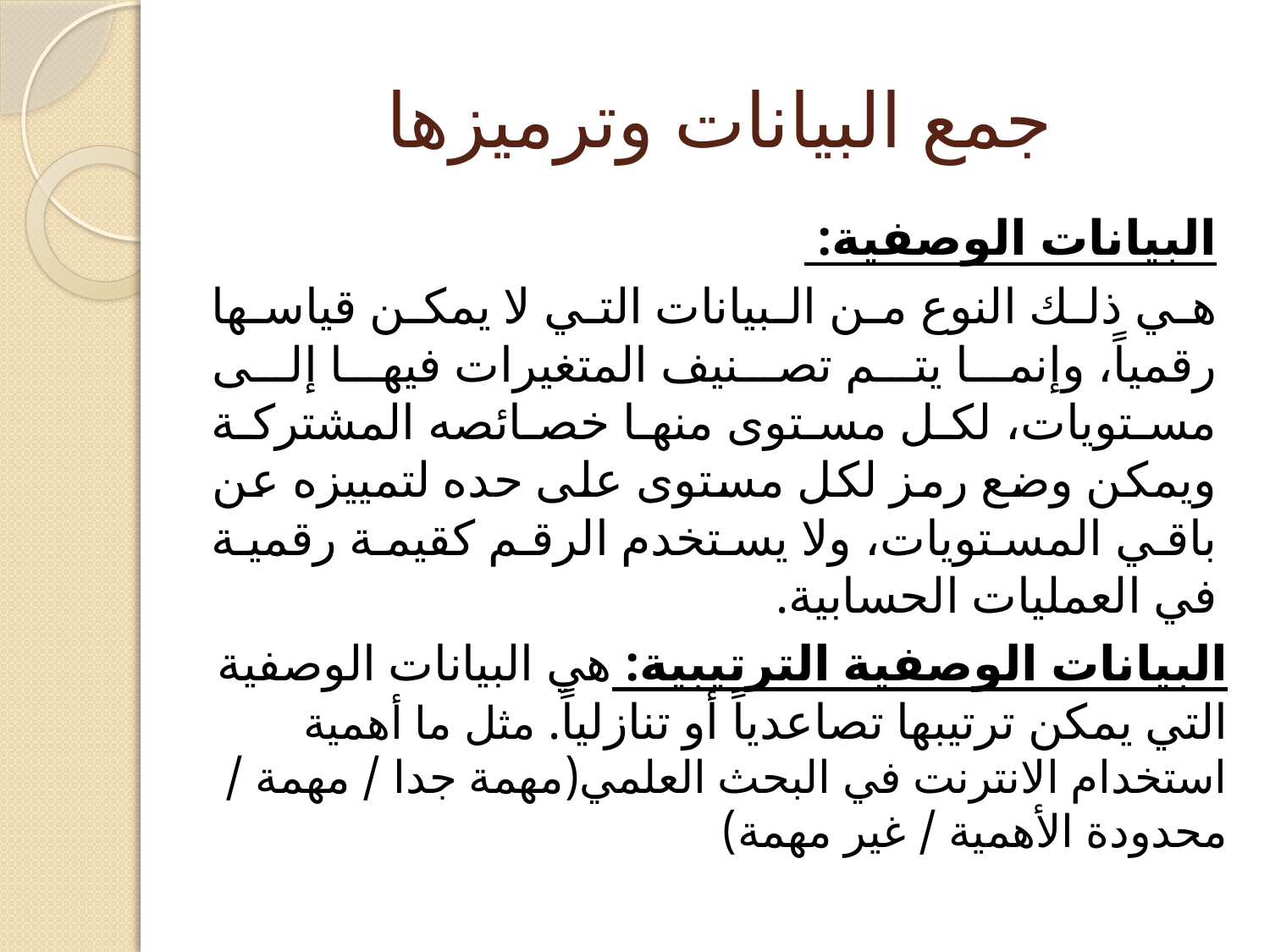

# جمع البيانات وترميزها
البيانات الوصفية:
هي ذلك النوع من البيانات التي لا يمكن قياسها رقمياً، وإنما يتم تصنيف المتغيرات فيها إلى مستويات، لكل مستوى منها خصائصه المشتركة ويمكن وضع رمز لكل مستوى على حده لتمييزه عن باقي المستويات، ولا يستخدم الرقم كقيمة رقمية في العمليات الحسابية.
البيانات الوصفية الترتيبية: هي البيانات الوصفية التي يمكن ترتيبها تصاعدياً أو تنازلياً. مثل ما أهمية استخدام الانترنت في البحث العلمي(مهمة جدا / مهمة / محدودة الأهمية / غير مهمة)